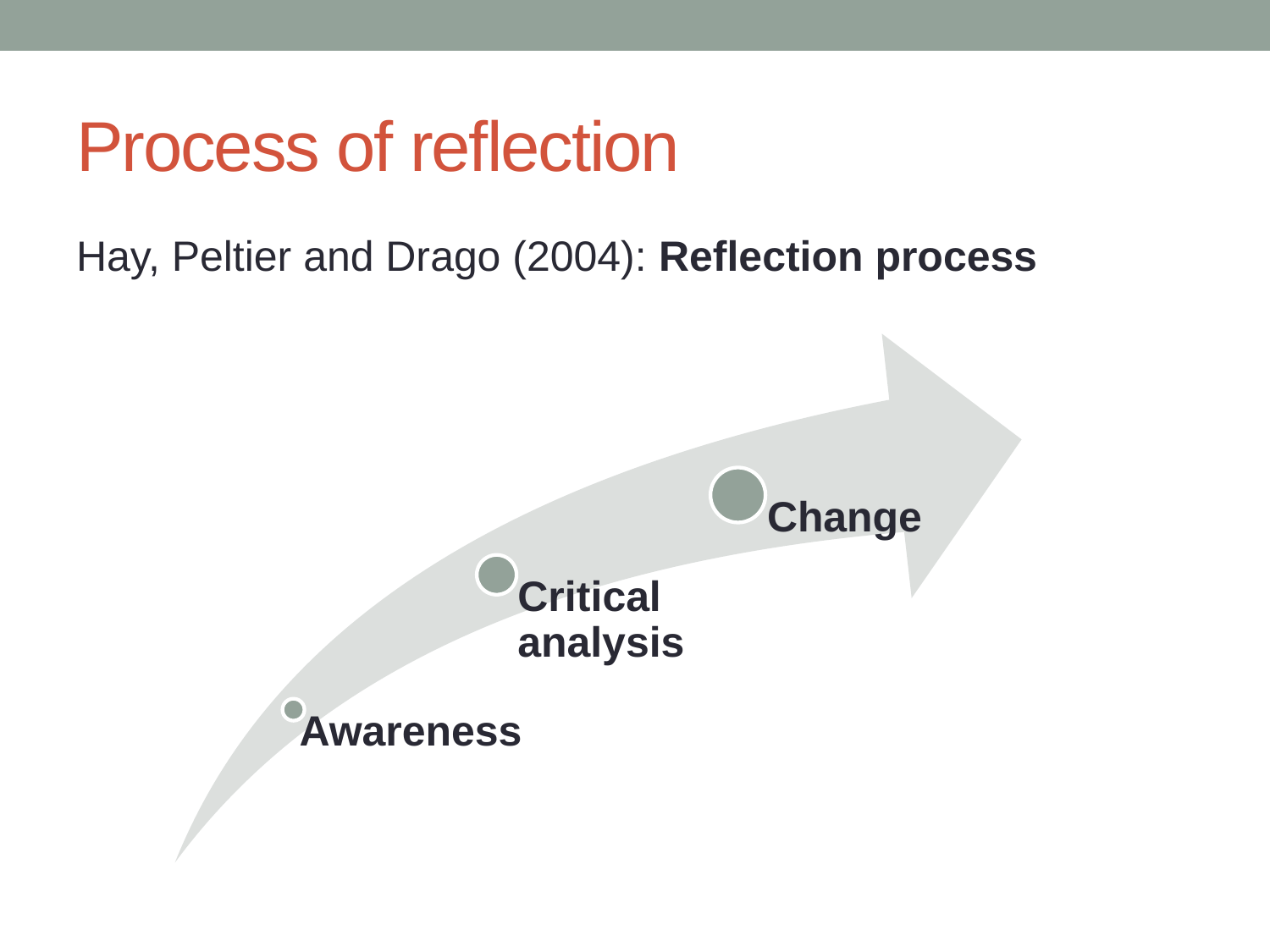

# Process of reflection
Hay, Peltier and Drago (2004): Reflection process

Awareness

Critical analysis
Change